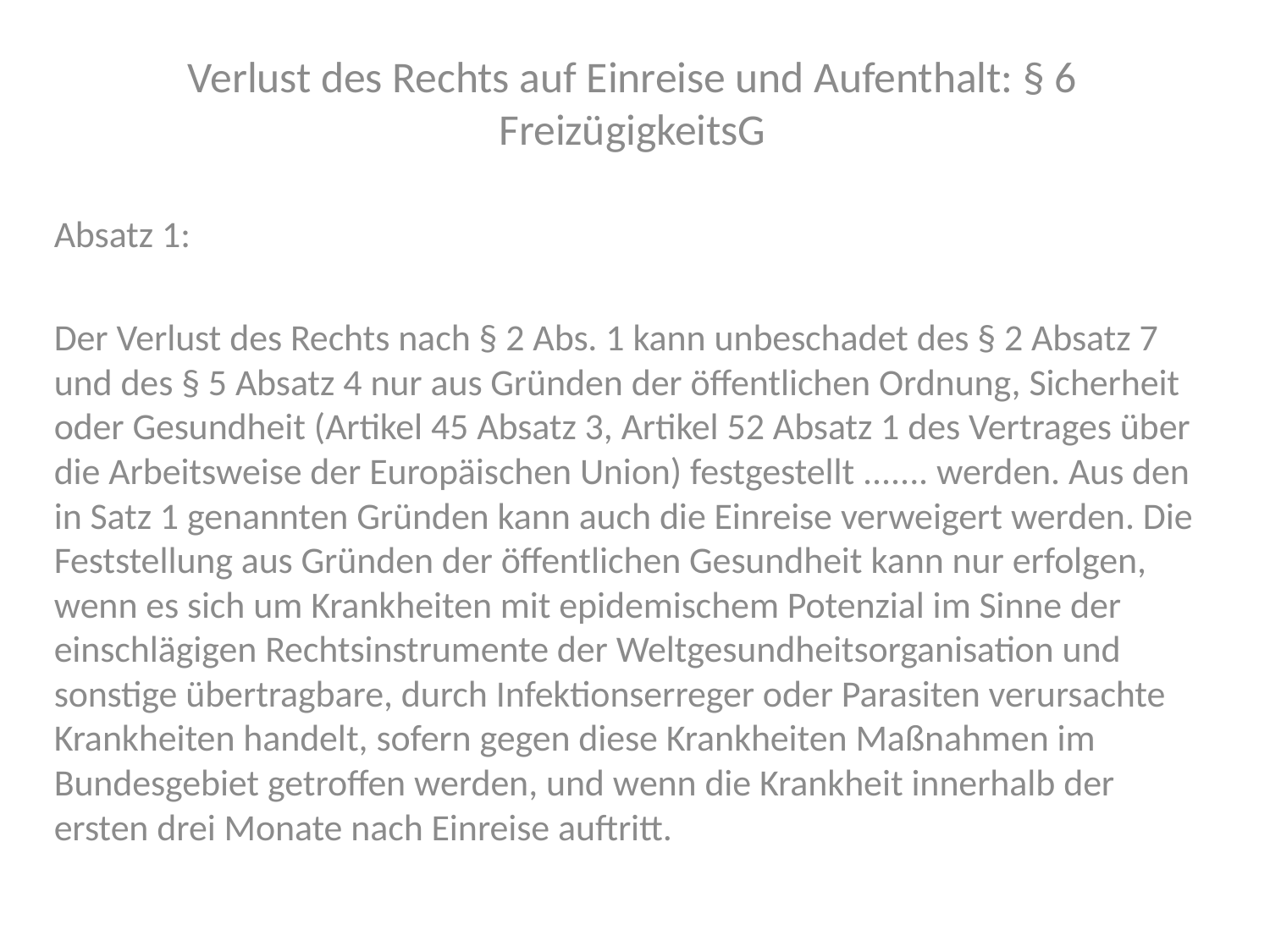

Verlust des Rechts auf Einreise und Aufenthalt: § 6 FreizügigkeitsG

Absatz 1:

Der Verlust des Rechts nach § 2 Abs. 1 kann unbeschadet des § 2 Absatz 7 und des § 5 Absatz 4 nur aus Gründen der öffentlichen Ordnung, Sicherheit oder Gesundheit (Artikel 45 Absatz 3, Artikel 52 Absatz 1 des Vertrages über die Arbeitsweise der Europäischen Union) festgestellt ....... werden. Aus den in Satz 1 genannten Gründen kann auch die Einreise verweigert werden. Die Feststellung aus Gründen der öffentlichen Gesundheit kann nur erfolgen, wenn es sich um Krankheiten mit epidemischem Potenzial im Sinne der einschlägigen Rechtsinstrumente der Weltgesundheitsorganisation und sonstige übertragbare, durch Infektionserreger oder Parasiten verursachte Krankheiten handelt, sofern gegen diese Krankheiten Maßnahmen im Bundesgebiet getroffen werden, und wenn die Krankheit innerhalb der ersten drei Monate nach Einreise auftritt.